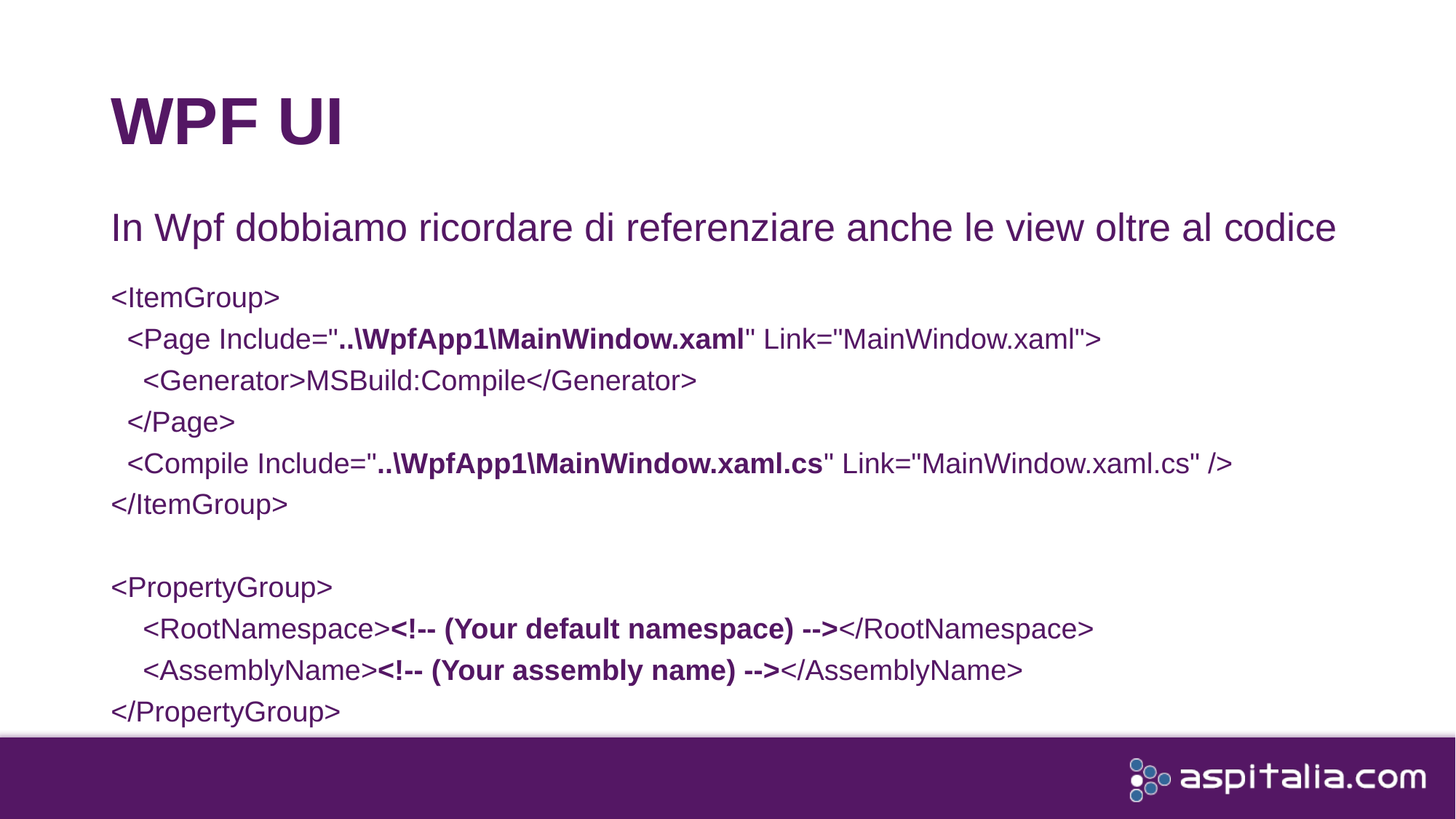

# WPF UI
In Wpf dobbiamo ricordare di referenziare anche le view oltre al codice
<ItemGroup>
  <Page Include="..\WpfApp1\MainWindow.xaml" Link="MainWindow.xaml">
    <Generator>MSBuild:Compile</Generator>
  </Page>
  <Compile Include="..\WpfApp1\MainWindow.xaml.cs" Link="MainWindow.xaml.cs" />
</ItemGroup>

<PropertyGroup>
    <RootNamespace><!-- (Your default namespace) --></RootNamespace>
    <AssemblyName><!-- (Your assembly name) --></AssemblyName>
</PropertyGroup>